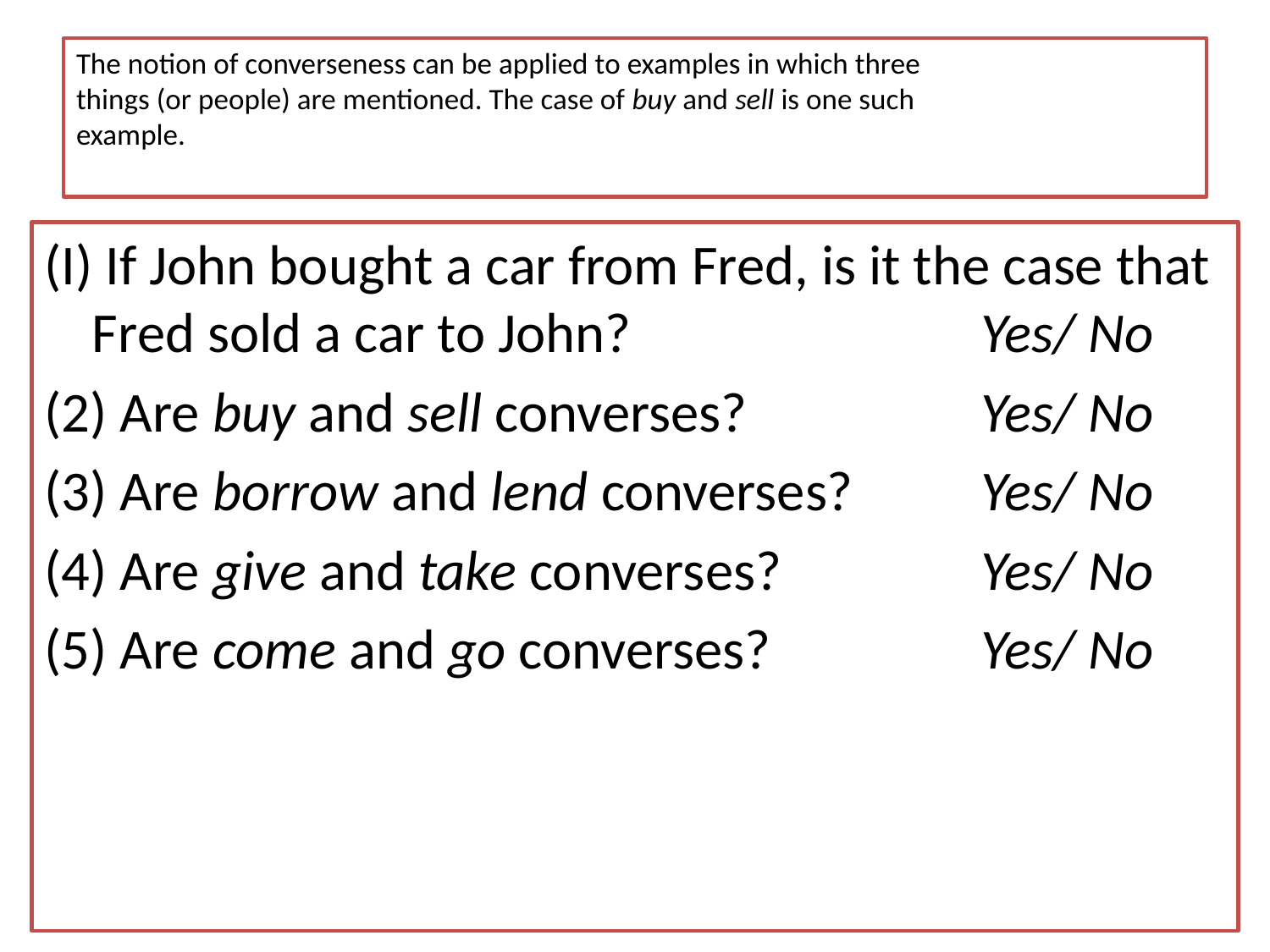

# The notion of converseness can be applied to examples in which three things (or people) are mentioned. The case of buy and sell is one such example.
(I) If John bought a car from Fred, is it the case that Fred sold a car to John? 			Yes/ No
(2) Are buy and sell converses? 		Yes/ No
(3) Are borrow and lend converses? 	Yes/ No
(4) Are give and take converses? 		Yes/ No
(5) Are come and go converses? 		Yes/ No